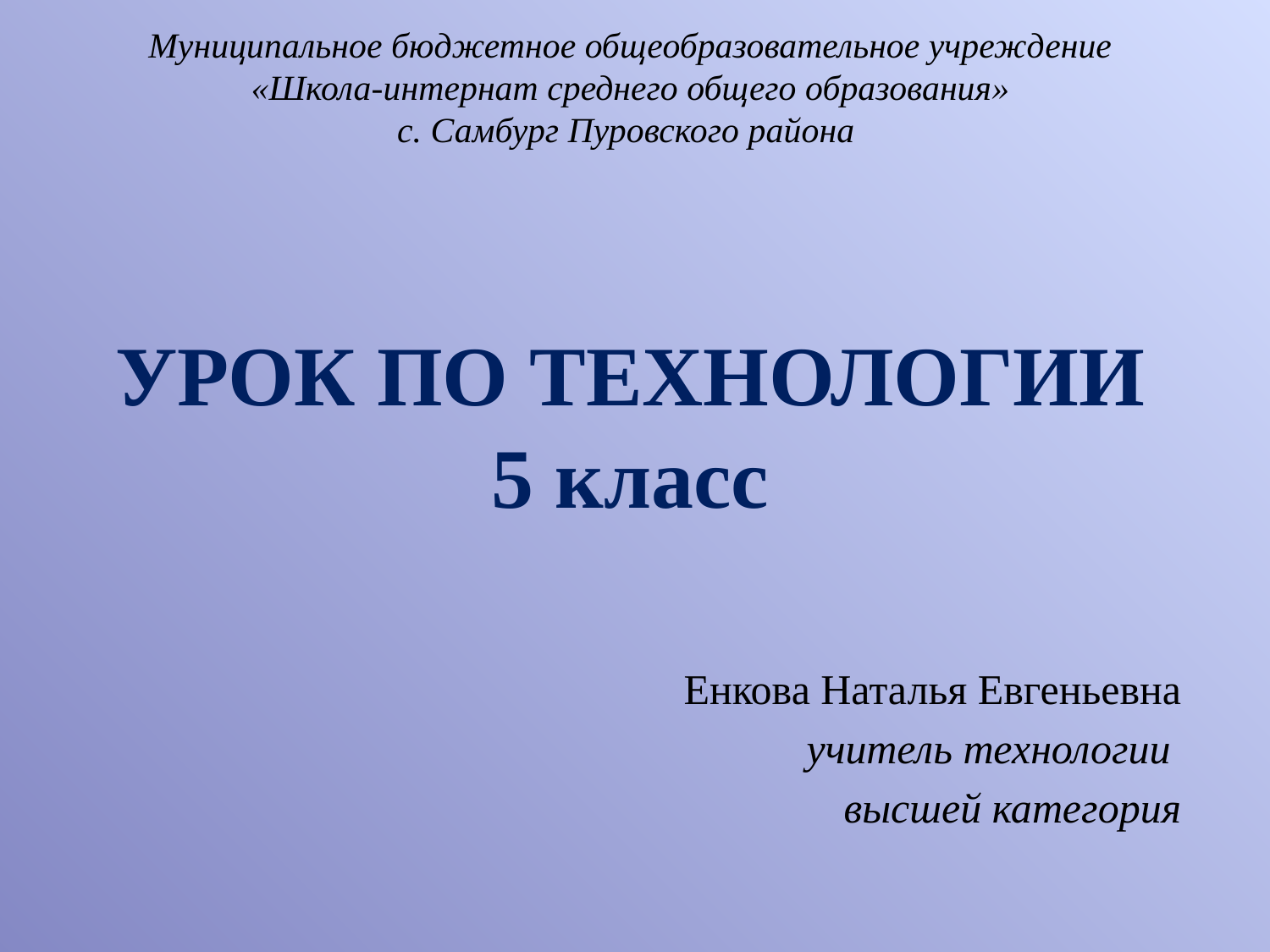

Муниципальное бюджетное общеобразовательное учреждение
«Школа-интернат среднего общего образования»
с. Самбург Пуровского района
# УРОК ПО ТЕХНОЛОГИИ 5 класс
Енкова Наталья Евгеньевна
учитель технологии
высшей категория